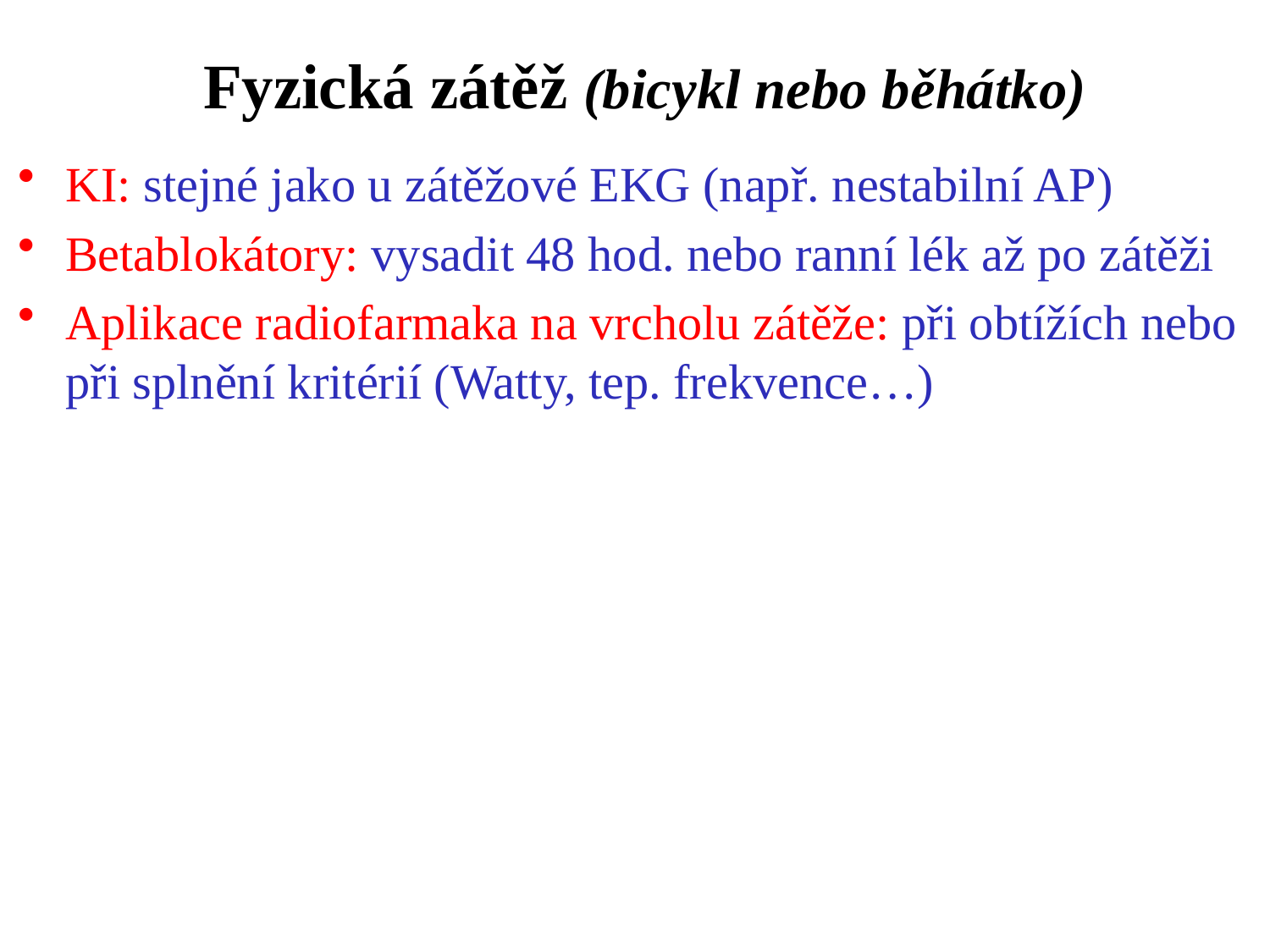

Fyzická zátěž (bicykl nebo běhátko)
KI: stejné jako u zátěžové EKG (např. nestabilní AP)
Betablokátory: vysadit 48 hod. nebo ranní lék až po zátěži
Aplikace radiofarmaka na vrcholu zátěže: při obtížích nebo při splnění kritérií (Watty, tep. frekvence…)